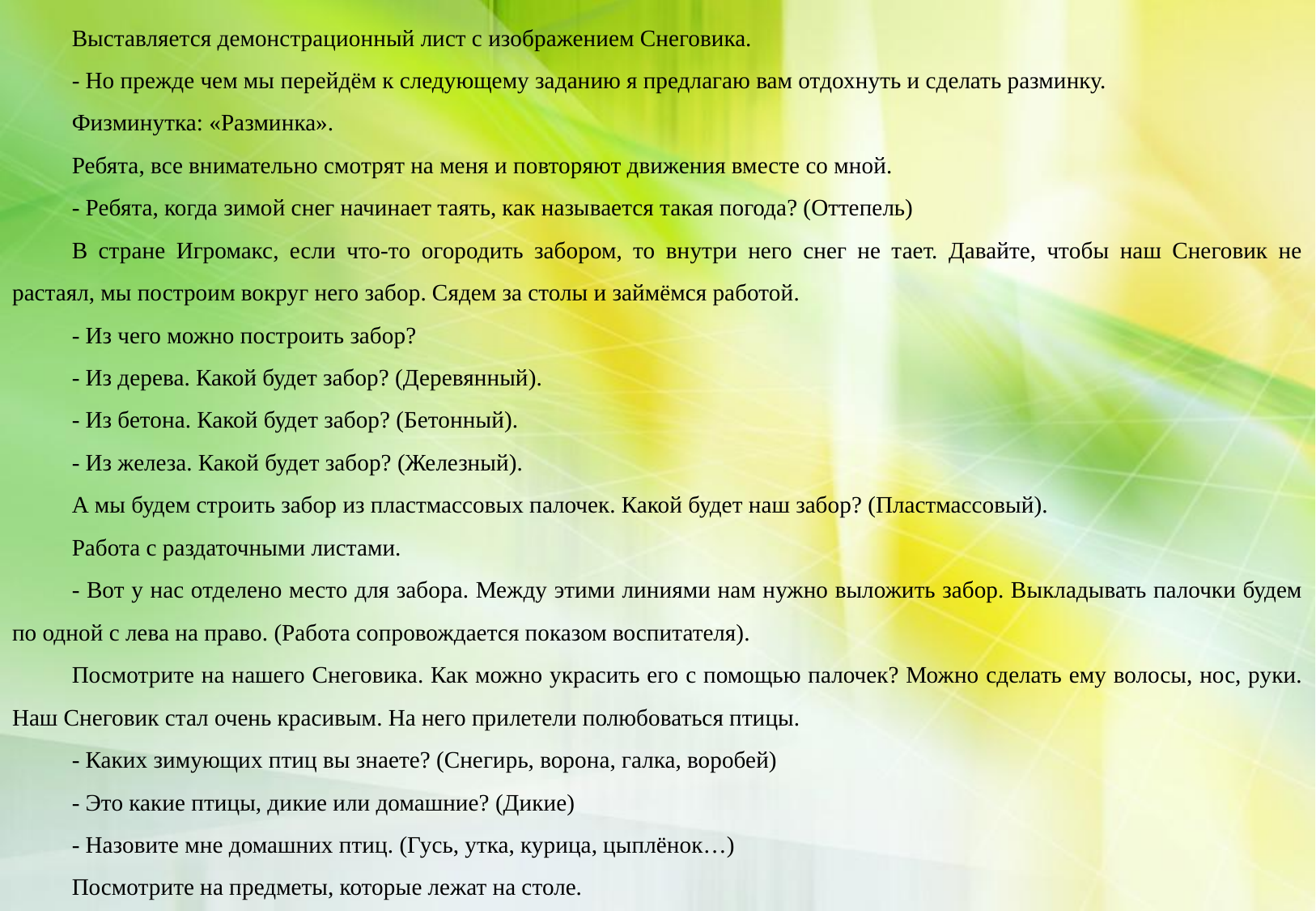

Выставляется демонстрационный лист с изображением Снеговика.
- Но прежде чем мы перейдём к следующему заданию я предлагаю вам отдохнуть и сделать разминку.
Физминутка: «Разминка».
Ребята, все внимательно смотрят на меня и повторяют движения вместе со мной.
- Ребята, когда зимой снег начинает таять, как называется такая погода? (Оттепель)
В стране Игромакс, если что-то огородить забором, то внутри него снег не тает. Давайте, чтобы наш Снеговик не растаял, мы построим вокруг него забор. Сядем за столы и займёмся работой.
- Из чего можно построить забор?
- Из дерева. Какой будет забор? (Деревянный).
- Из бетона. Какой будет забор? (Бетонный).
- Из железа. Какой будет забор? (Железный).
А мы будем строить забор из пластмассовых палочек. Какой будет наш забор? (Пластмассовый).
Работа с раздаточными листами.
- Вот у нас отделено место для забора. Между этими линиями нам нужно выложить забор. Выкладывать палочки будем по одной с лева на право. (Работа сопровождается показом воспитателя).
Посмотрите на нашего Снеговика. Как можно украсить его с помощью палочек? Можно сделать ему волосы, нос, руки. Наш Снеговик стал очень красивым. На него прилетели полюбоваться птицы.
- Каких зимующих птиц вы знаете? (Снегирь, ворона, галка, воробей)
- Это какие птицы, дикие или домашние? (Дикие)
- Назовите мне домашних птиц. (Гусь, утка, курица, цыплёнок…)
Посмотрите на предметы, которые лежат на столе.